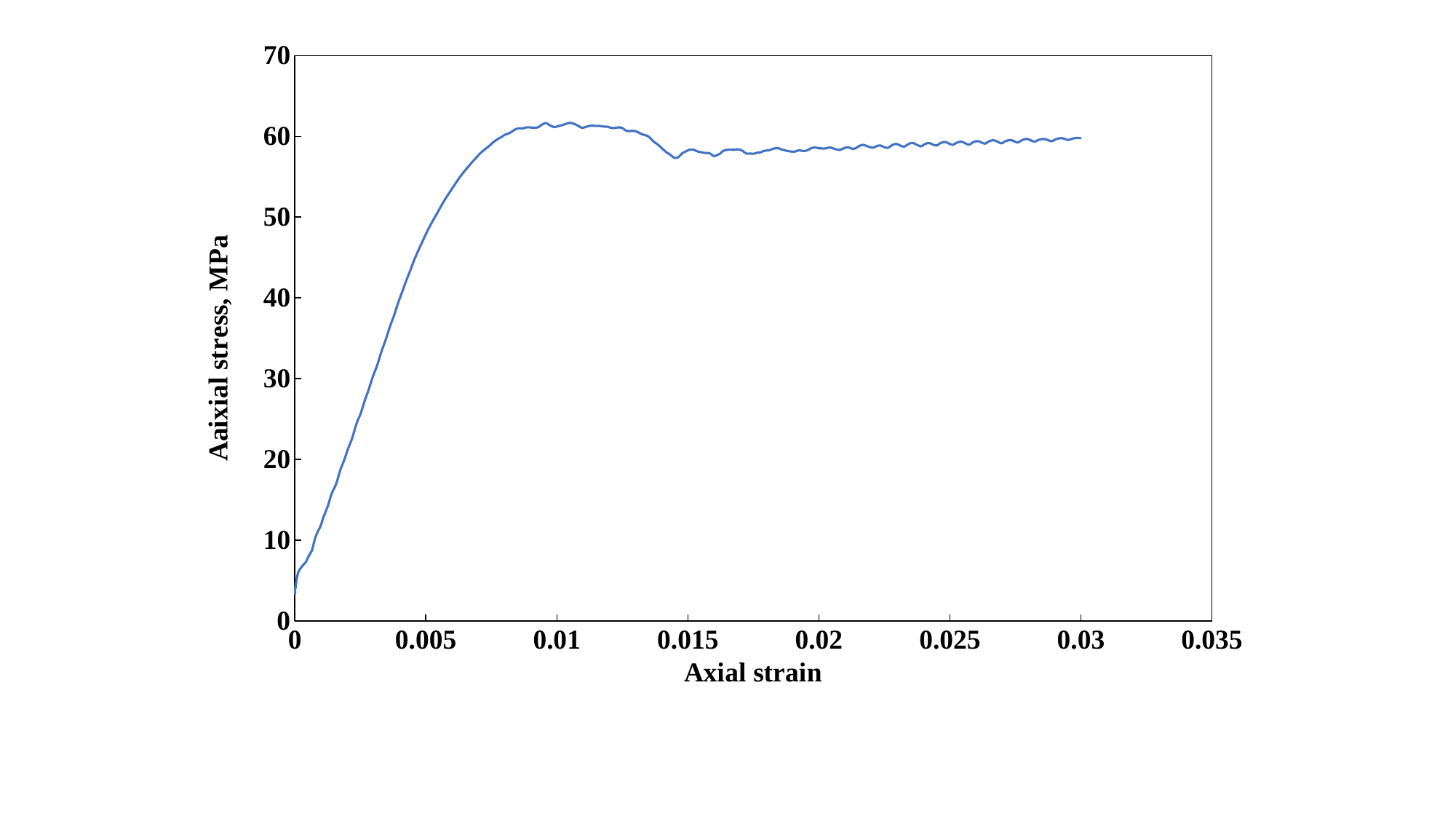

### Chart

| Category | Top disp |
|---|---|